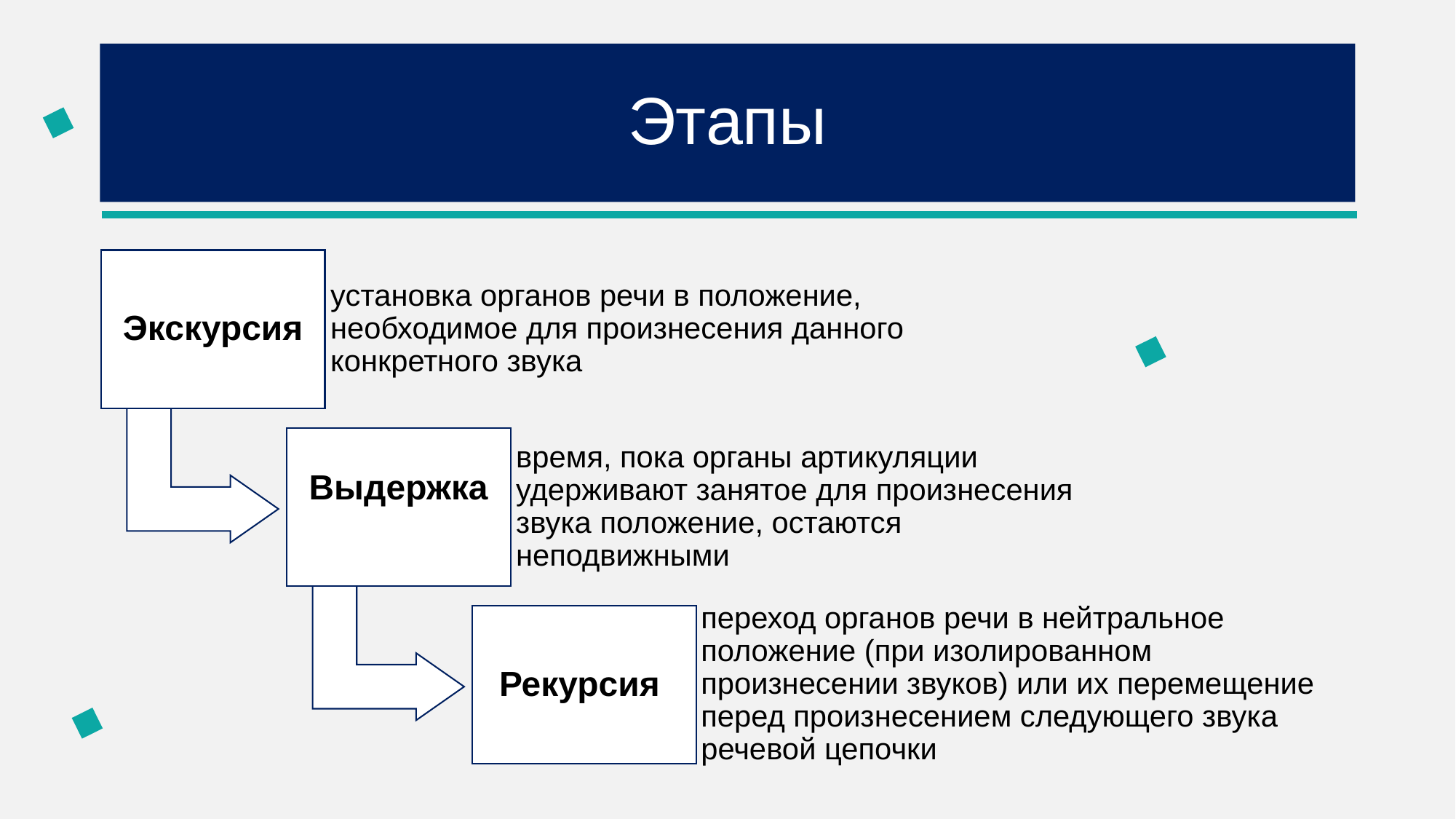

# Этапы

Экскурсия
установка органов речи в положение, необходимое для произнесения данного конкретного звука

Выдержка
время, пока органы артикуляции удерживают занятое для произнесения звука положение, остаются неподвижными

Рекурсия
переход органов речи в нейтральное положение (при изолированном произнесении звуков) или их перемещение перед произнесением следующего звука речевой цепочки